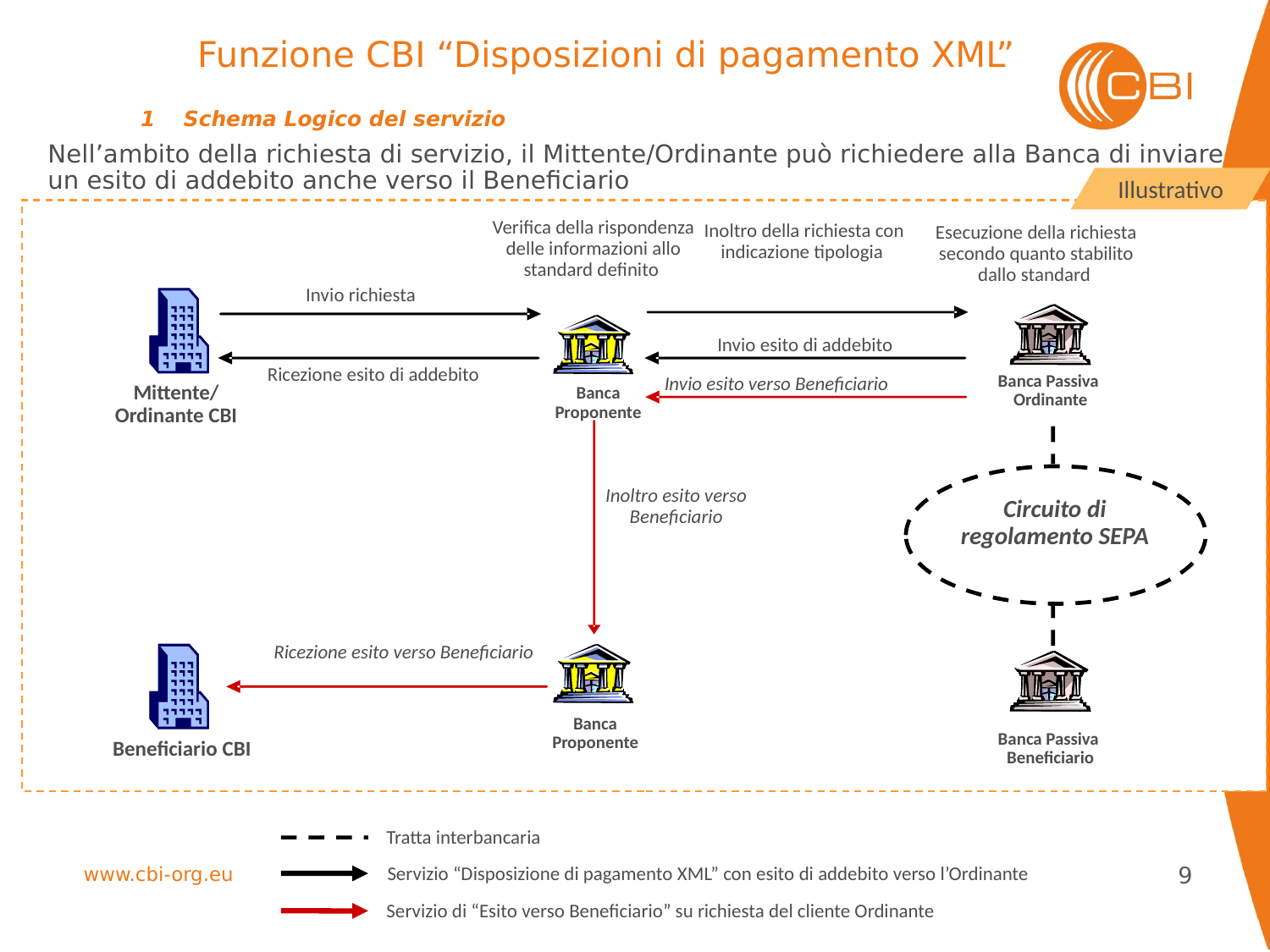

Funzione CBI “Disposizioni di pagamento XML”
1	Schema Logico del servizio
Nell’ambito della richiesta di servizio, il Mittente/Ordinante può richiedere alla Banca di inviare un esito di addebito anche verso il Beneficiario
Illustrativo

Verifica della rispondenza delle informazioni allo standard definito
Inoltro della richiesta con indicazione tipologia
Esecuzione della richiesta secondo quanto stabilito dallo standard
Invio richiesta

Invio esito di addebito

Ricezione esito di addebito
Banca Passiva
Ordinante
Invio esito verso Beneficiario
Mittente/
Ordinante CBI
Banca Proponente

Circuito di regolamento SEPA

Inoltro esito verso Beneficiario

Ricezione esito verso Beneficiario

Banca Proponente
Banca Passiva
Beneficiario
Beneficiario CBI
Tratta interbancaria

Servizio “Disposizione di pagamento XML” con esito di addebito verso l’Ordinante

Servizio di “Esito verso Beneficiario” su richiesta del cliente Ordinante